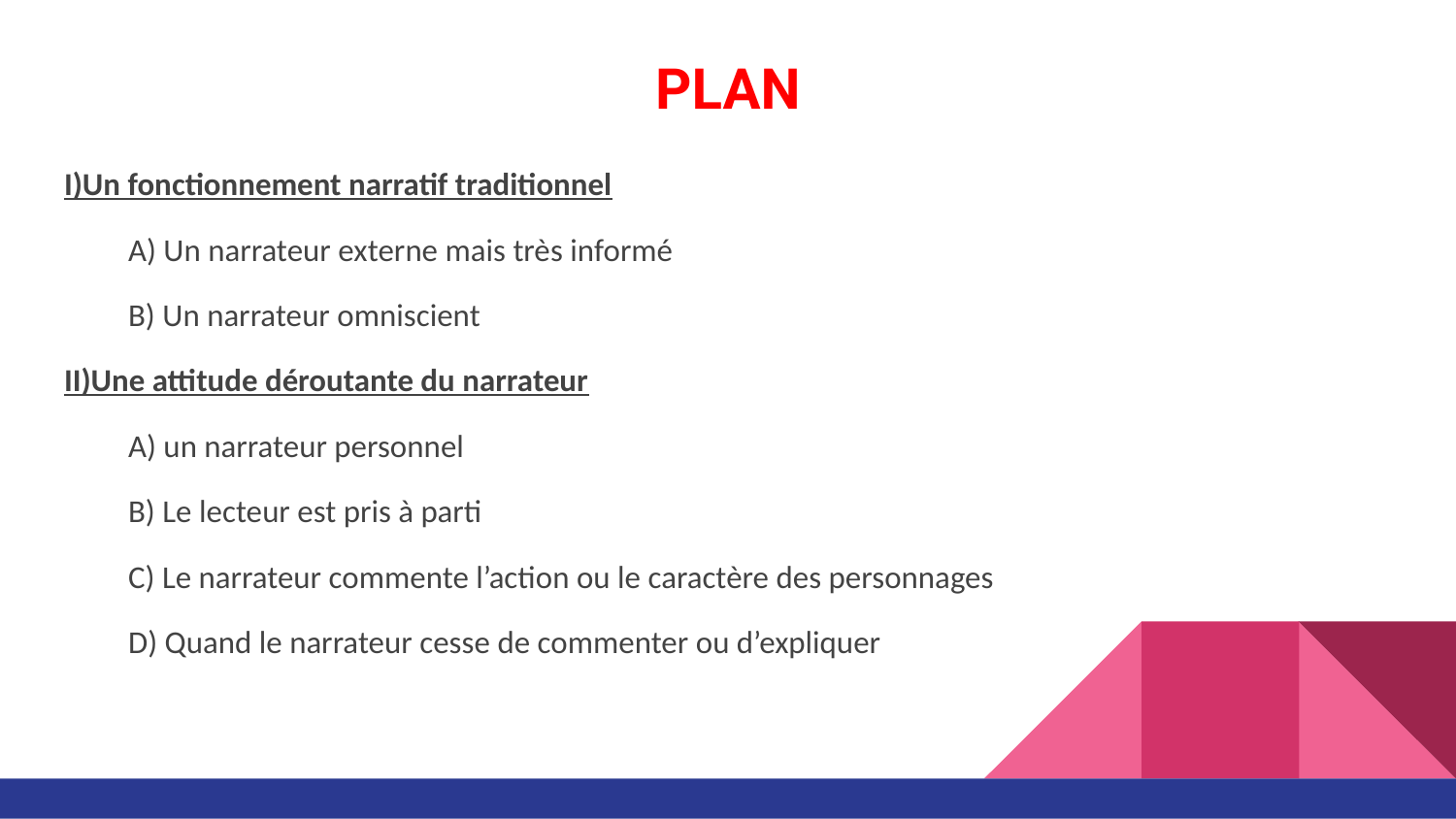

# PLAN
I)Un fonctionnement narratif traditionnel
A) Un narrateur externe mais très informé
B) Un narrateur omniscient
II)Une attitude déroutante du narrateur
A) un narrateur personnel
B) Le lecteur est pris à parti
C) Le narrateur commente l’action ou le caractère des personnages
D) Quand le narrateur cesse de commenter ou d’expliquer